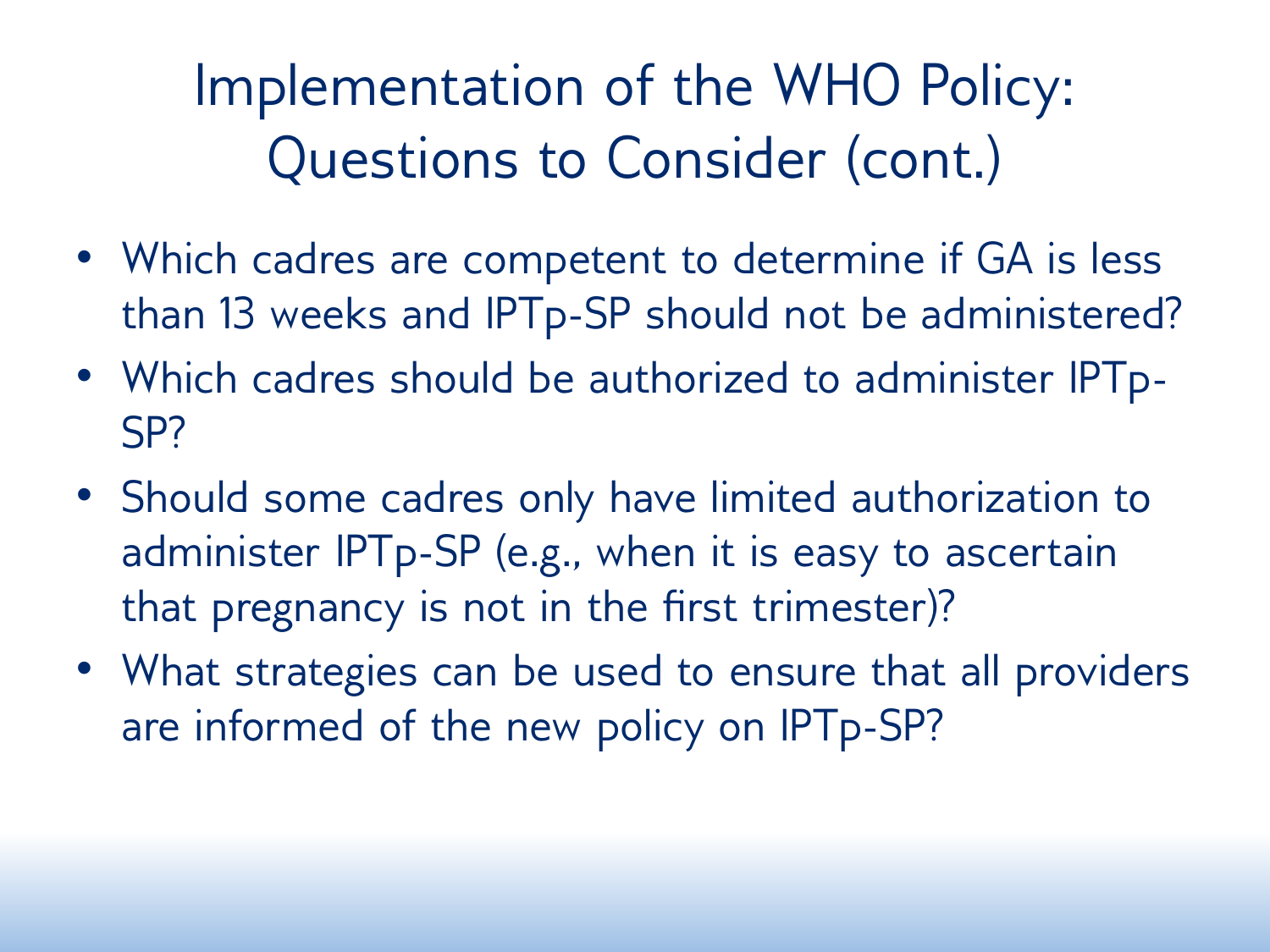

# Implementation of the WHO Policy: Questions to Consider (cont.)
Which cadres are competent to determine if GA is less than 13 weeks and IPTp-SP should not be administered?
Which cadres should be authorized to administer IPTp-SP?
Should some cadres only have limited authorization to administer IPTp-SP (e.g., when it is easy to ascertain that pregnancy is not in the first trimester)?
What strategies can be used to ensure that all providers are informed of the new policy on IPTp-SP?